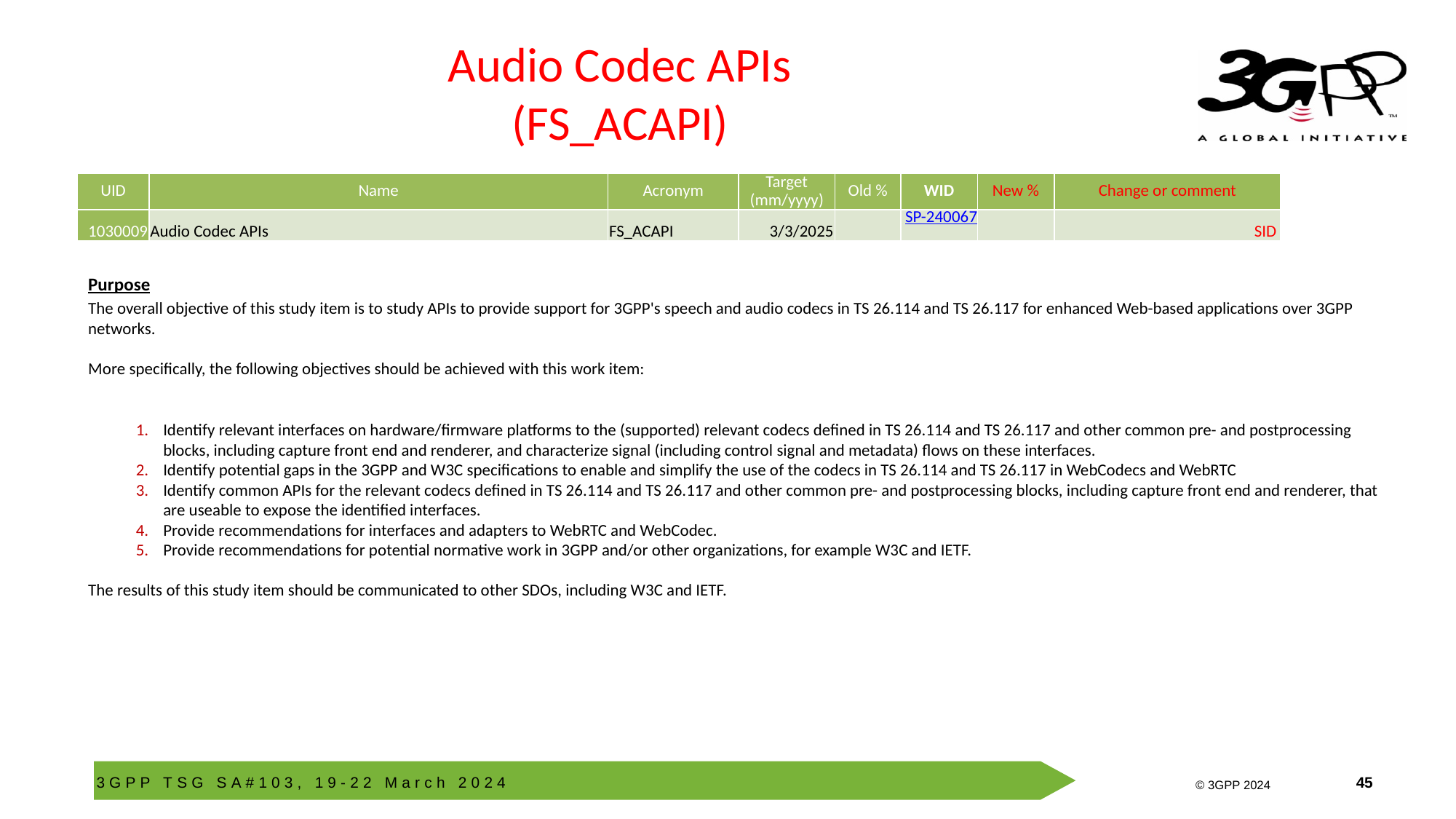

# Audio Codec APIs (FS_ACAPI)
| UID | Name | Acronym | Target (mm/yyyy) | Old % | WID | New % | Change or comment |
| --- | --- | --- | --- | --- | --- | --- | --- |
| 1030009 | Audio Codec APIs | FS\_ACAPI | 3/3/2025 |  | SP-240067 |  | SID |
Purpose
The overall objective of this study item is to study APIs to provide support for 3GPP's speech and audio codecs in TS 26.114 and TS 26.117 for enhanced Web-based applications over 3GPP networks.

More specifically, the following objectives should be achieved with this work item:

Identify relevant interfaces on hardware/firmware platforms to the (supported) relevant codecs defined in TS 26.114 and TS 26.117 and other common pre- and postprocessing blocks, including capture front end and renderer, and characterize signal (including control signal and metadata) flows on these interfaces.
Identify potential gaps in the 3GPP and W3C specifications to enable and simplify the use of the codecs in TS 26.114 and TS 26.117 in WebCodecs and WebRTC
Identify common APIs for the relevant codecs defined in TS 26.114 and TS 26.117 and other common pre- and postprocessing blocks, including capture front end and renderer, that are useable to expose the identified interfaces.
Provide recommendations for interfaces and adapters to WebRTC and WebCodec.
Provide recommendations for potential normative work in 3GPP and/or other organizations, for example W3C and IETF.

The results of this study item should be communicated to other SDOs, including W3C and IETF.